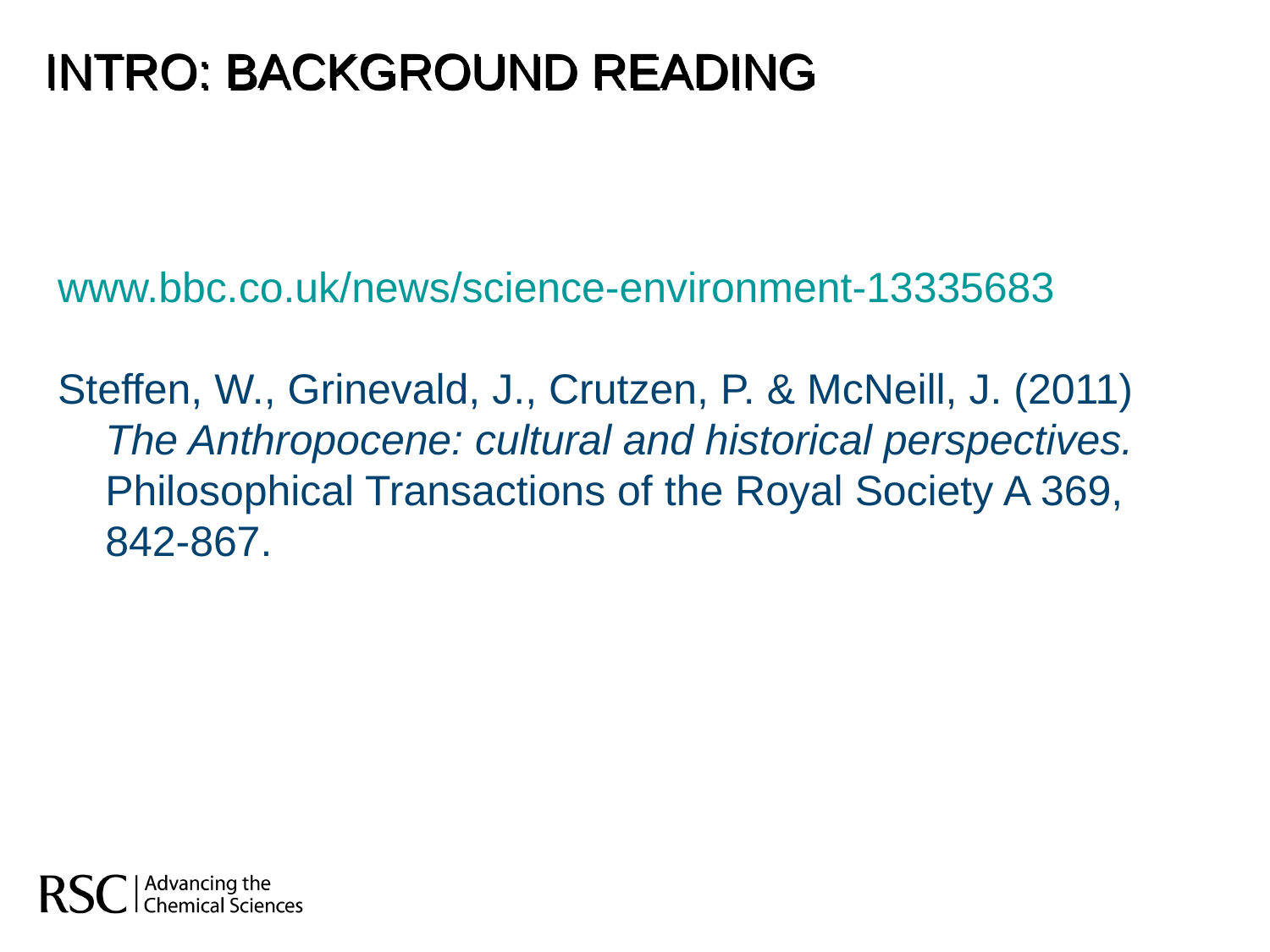

INTRO: BACKGROUND READING
www.bbc.co.uk/news/science-environment-13335683

Steffen, W., Grinevald, J., Crutzen, P. & McNeill, J. (2011) The Anthropocene: cultural and historical perspectives. Philosophical Transactions of the Royal Society A 369, 842-867.